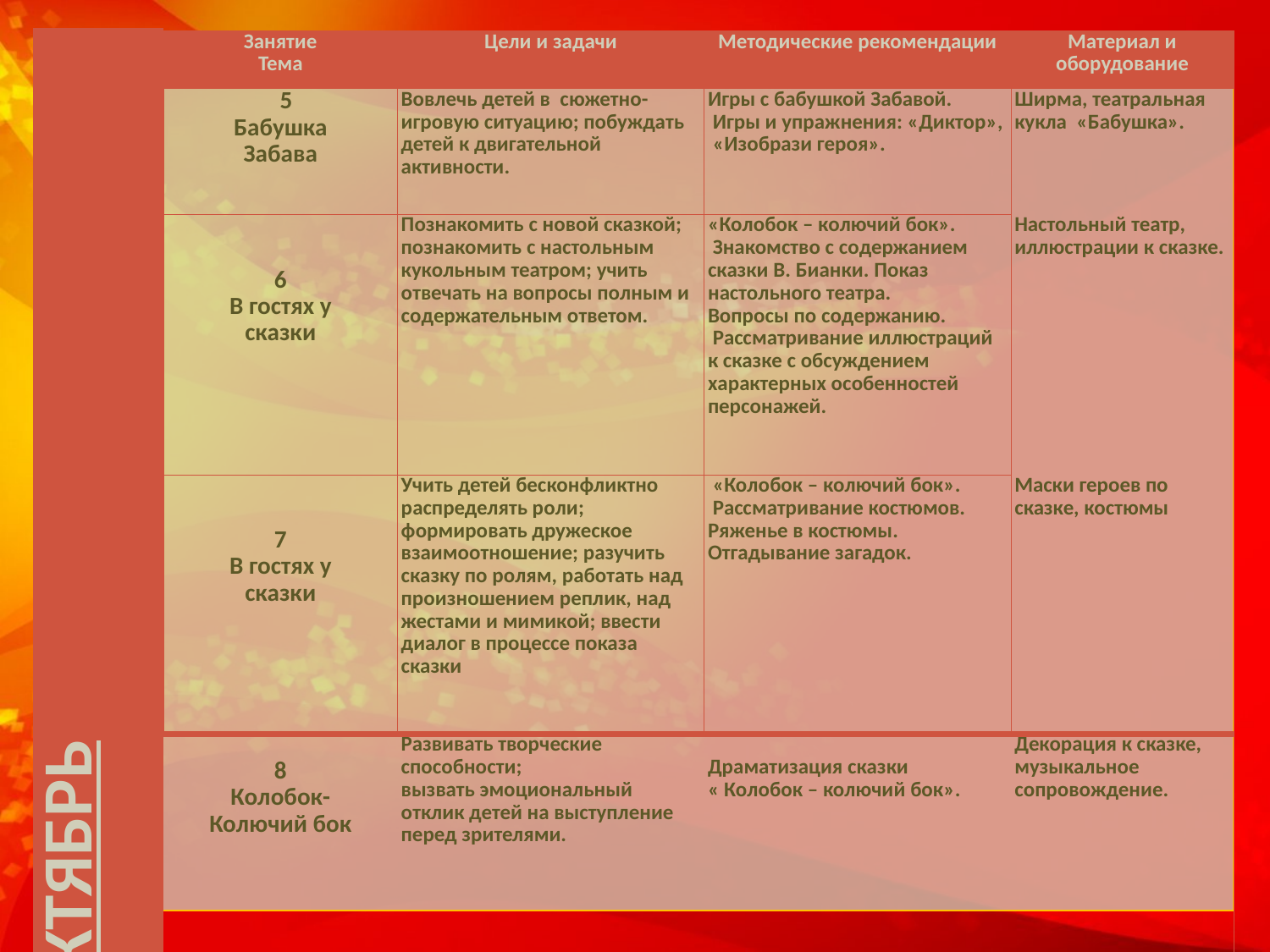

| ОКТЯБРЬ | Занятие Тема | Цели и задачи | Методические рекомендации | Материал и оборудование |
| --- | --- | --- | --- | --- |
|  | 5 Бабушка Забава | Вовлечь детей в сюжетно-игровую ситуацию; побуждать детей к двигательной активности. | Игры с бабушкой Забавой. Игры и упражнения: «Диктор», «Изобрази героя». | Ширма, театральная кукла «Бабушка». |
|  | 6 В гостях у сказки | Познакомить с новой сказкой; познакомить с настольным кукольным театром; учить отвечать на вопросы полным и содержательным ответом. | «Колобок – колючий бок». Знакомство с содержанием сказки В. Бианки. Показ настольного театра. Вопросы по содержанию. Рассматривание иллюстраций к сказке с обсуждением характерных особенностей персонажей. | Настольный театр, иллюстрации к сказке. |
|  | 7 В гостях у сказки | Учить детей бесконфликтно распределять роли; формировать дружеское взаимоотношение; разучить сказку по ролям, работать над произношением реплик, над жестами и мимикой; ввести диалог в процессе показа сказки | «Колобок – колючий бок». Рассматривание костюмов. Ряженье в костюмы. Отгадывание загадок. | Маски героев по сказке, костюмы |
|  | 8 Колобок- Колючий бок | Развивать творческие способности; вызвать эмоциональный отклик детей на выступление перед зрителями. | Драматизация сказки « Колобок – колючий бок». | Декорация к сказке, музыкальное сопровождение. |